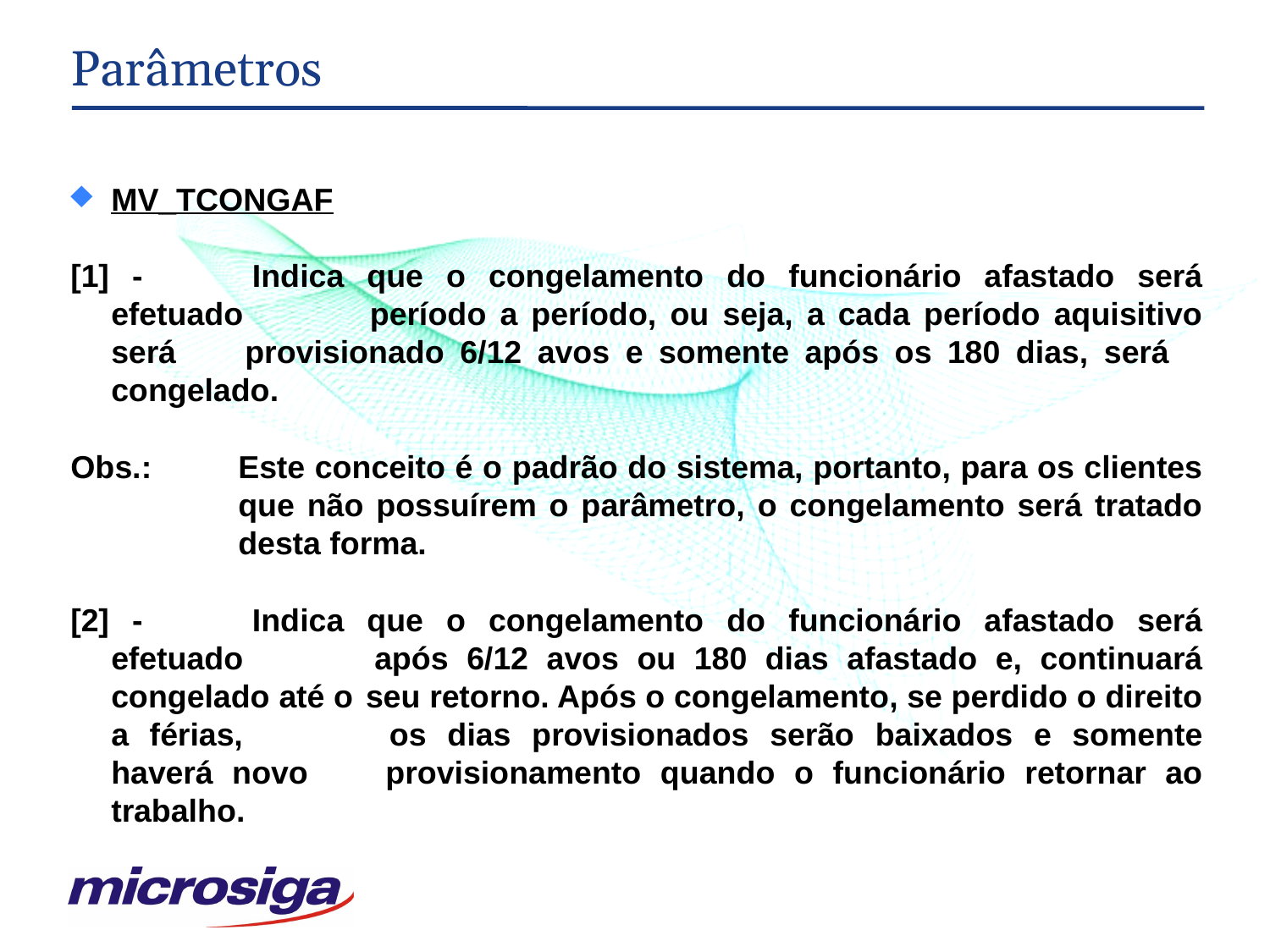

# Parâmetros
MV_TCONGAF
[1] -	Indica que o congelamento do funcionário afastado será efetuado 	período a período, ou seja, a cada período aquisitivo será 	provisionado 6/12 avos e somente após os 180 dias, será 	congelado.
Obs.:	Este conceito é o padrão do sistema, portanto, para os clientes 	que não possuírem o parâmetro, o congelamento será tratado 	desta forma.
[2] -	Indica que o congelamento do funcionário afastado será efetuado 	após 6/12 avos ou 180 dias afastado e, continuará congelado até o 	seu retorno. Após o congelamento, se perdido o direito a férias, 	os dias provisionados serão baixados e somente haverá novo 	provisionamento quando o funcionário retornar ao trabalho.